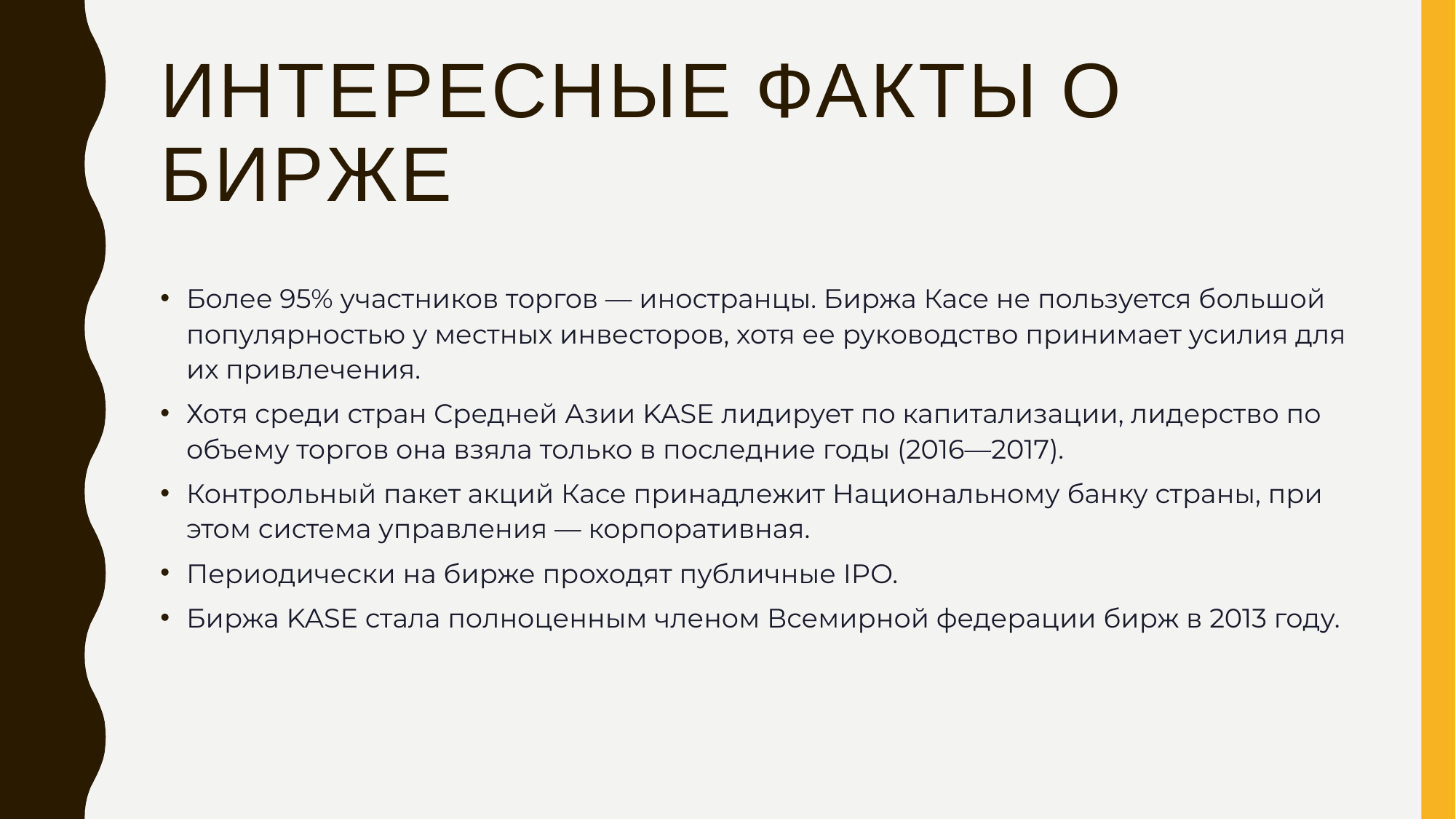

# Интересные факты о бирже
Более 95% участников торгов — иностранцы. Биржа Касе не пользуется большой популярностью у местных инвесторов, хотя ее руководство принимает усилия для их привлечения.
Хотя среди стран Средней Азии KASE лидирует по капитализации, лидерство по объему торгов она взяла только в последние годы (2016—2017).
Контрольный пакет акций Касе принадлежит Национальному банку страны, при этом система управления — корпоративная.
Периодически на бирже проходят публичные IPO.
Биржа KASE стала полноценным членом Всемирной федерации бирж в 2013 году.